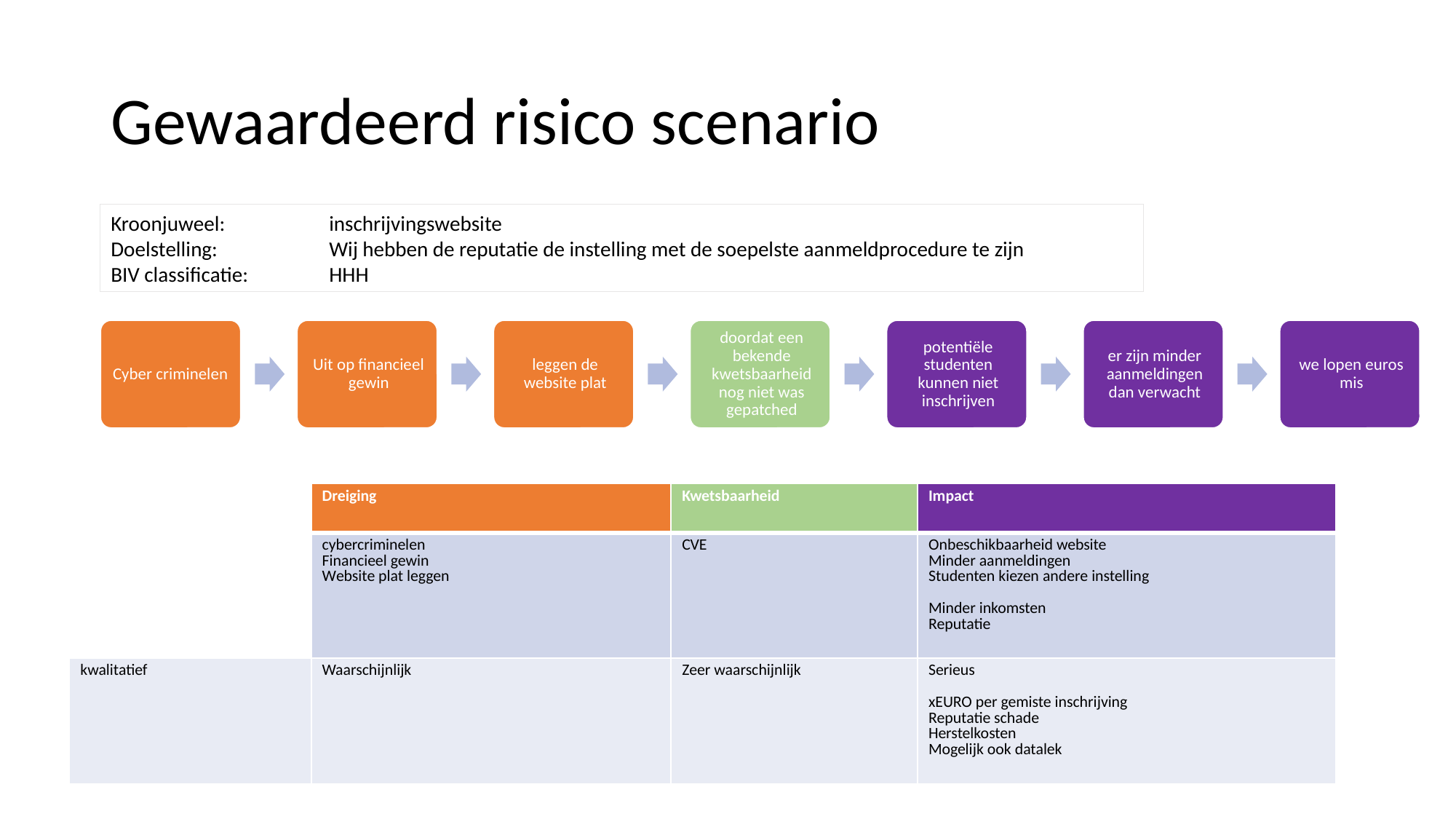

# Gewaardeerd risico scenario
Kroonjuweel:	inschrijvingswebsite
Doelstelling: 	Wij hebben de reputatie de instelling met de soepelste aanmeldprocedure te zijn
BIV classificatie:	HHH
Cyber criminelen

Uit op financieel gewin

leggen de website plat

doordat een bekende kwetsbaarheid nog niet was gepatched

potentiële studenten kunnen niet inschrijven

er zijn minder aanmeldingen dan verwacht

we lopen euros mis
|  | Dreiging | Kwetsbaarheid | Impact |
| --- | --- | --- | --- |
|  | cybercriminelen Financieel gewin Website plat leggen | CVE | Onbeschikbaarheid website Minder aanmeldingen Studenten kiezen andere instelling Minder inkomsten Reputatie |
| kwalitatief | Waarschijnlijk | Zeer waarschijnlijk | Serieus xEURO per gemiste inschrijving Reputatie schade Herstelkosten Mogelijk ook datalek |